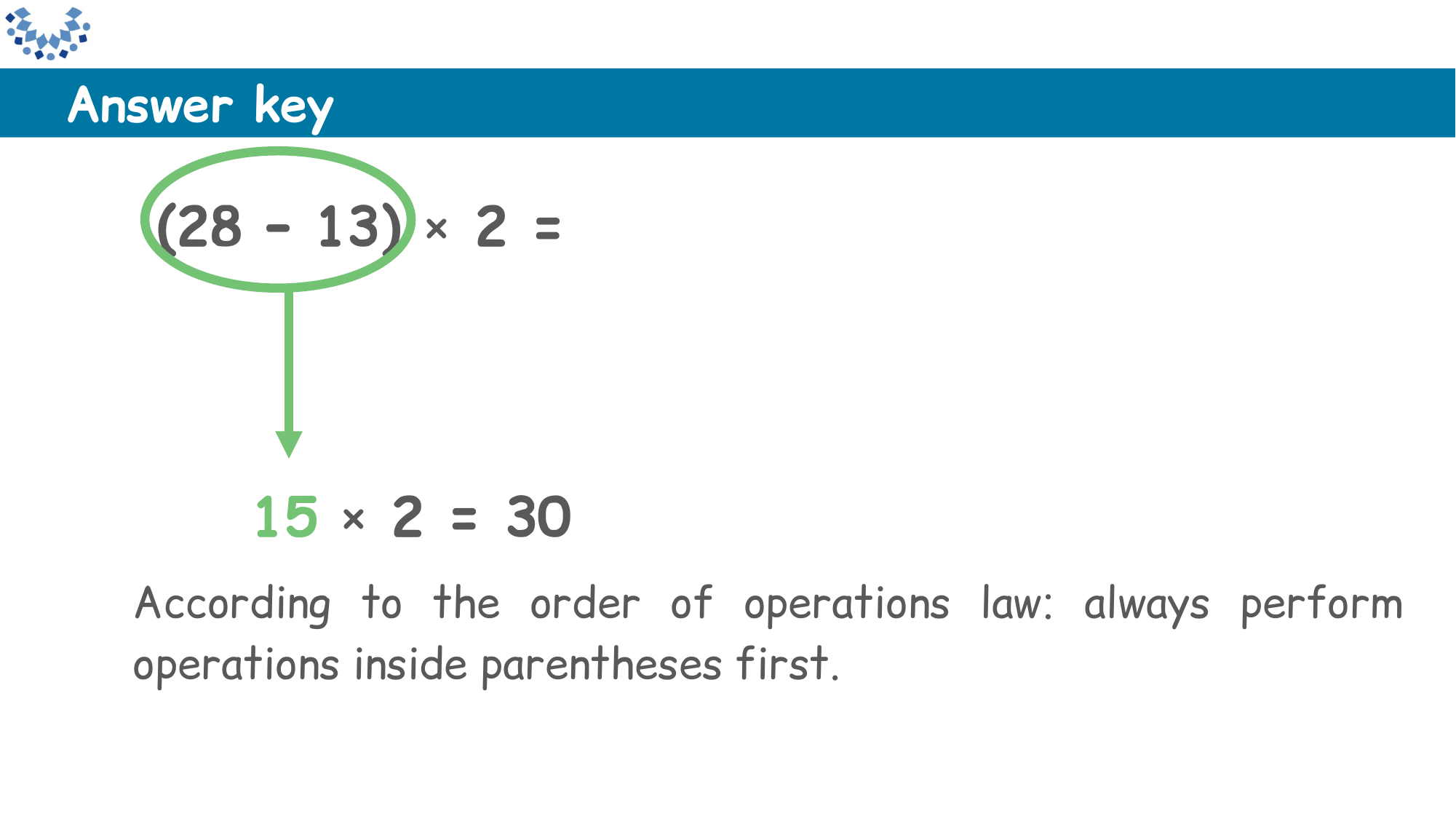

Answer key

 (28 – 13) × 2 =

     15 × 2 = 30
According to the order of operations law: always perform operations inside parentheses first.